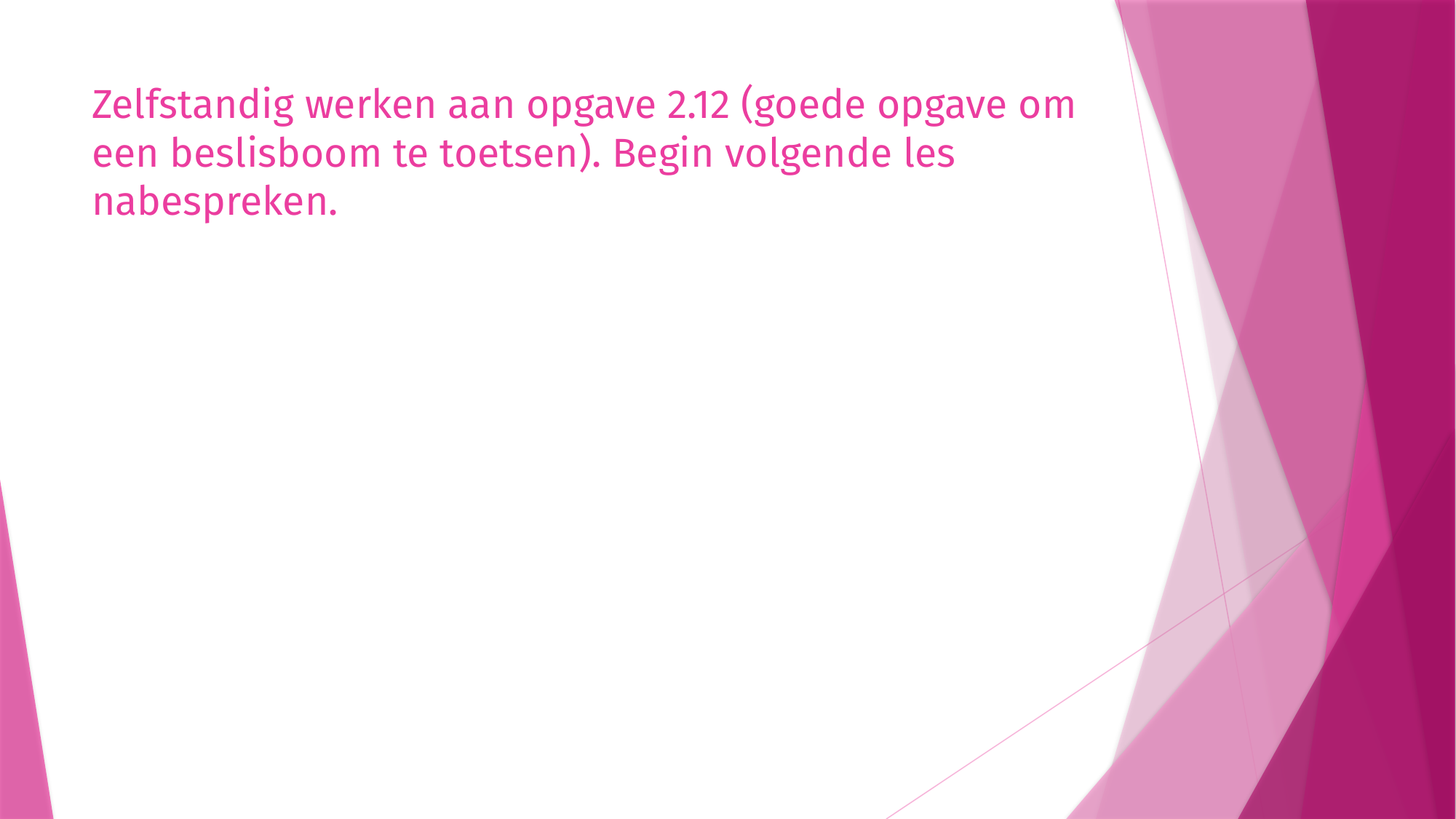

# Zelfstandig werken aan opgave 2.12 (goede opgave om een beslisboom te toetsen). Begin volgende les nabespreken.